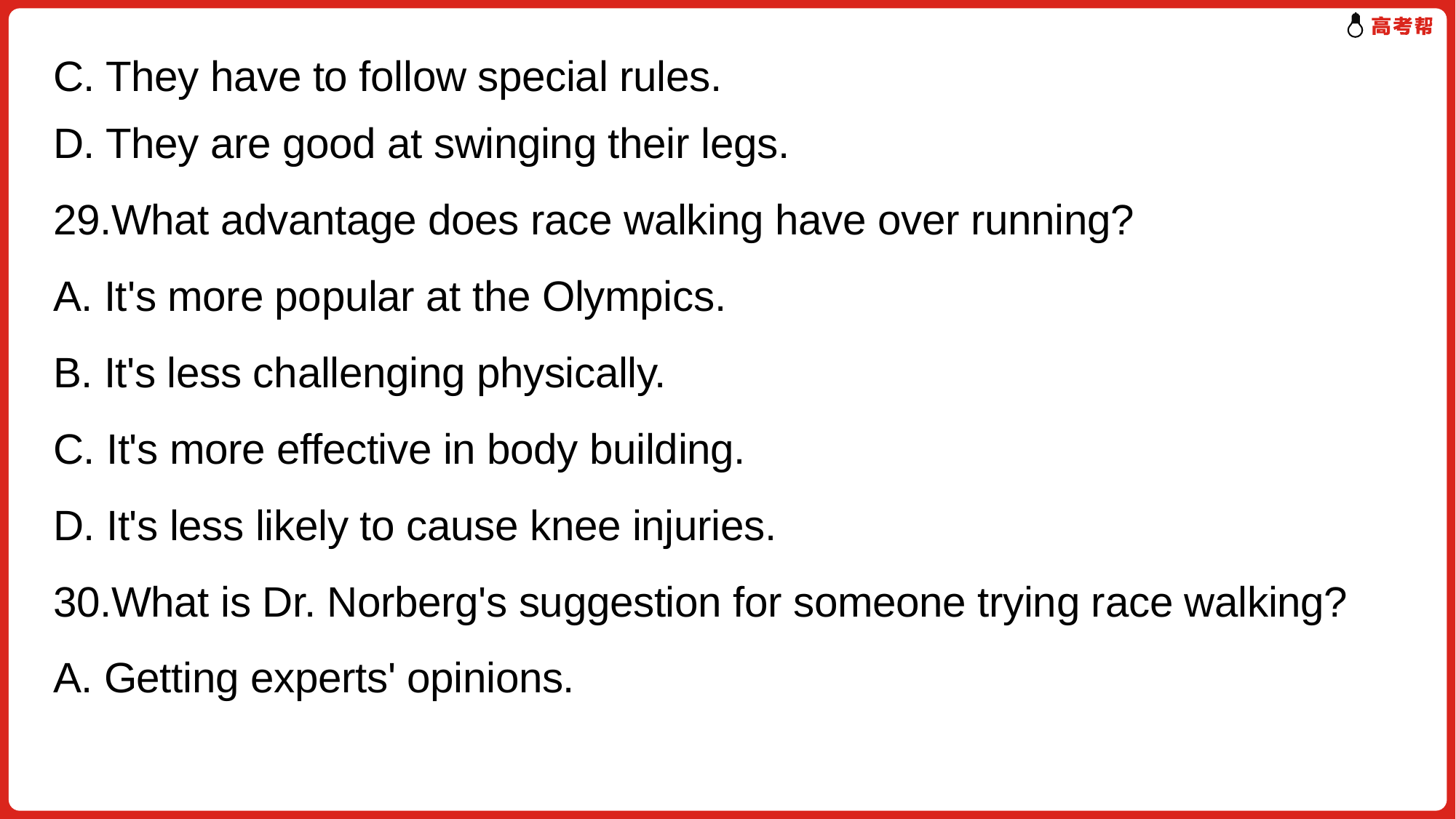

C. They have to follow special rules.
D. They are good at swinging their legs.
29.What advantage does race walking have over running?
A. It's more popular at the Olympics.
B. It's less challenging physically.
C. It's more effective in body building.
D. It's less likely to cause knee injuries.
30.What is Dr. Norberg's suggestion for someone trying race walking?
A. Getting experts' opinions.